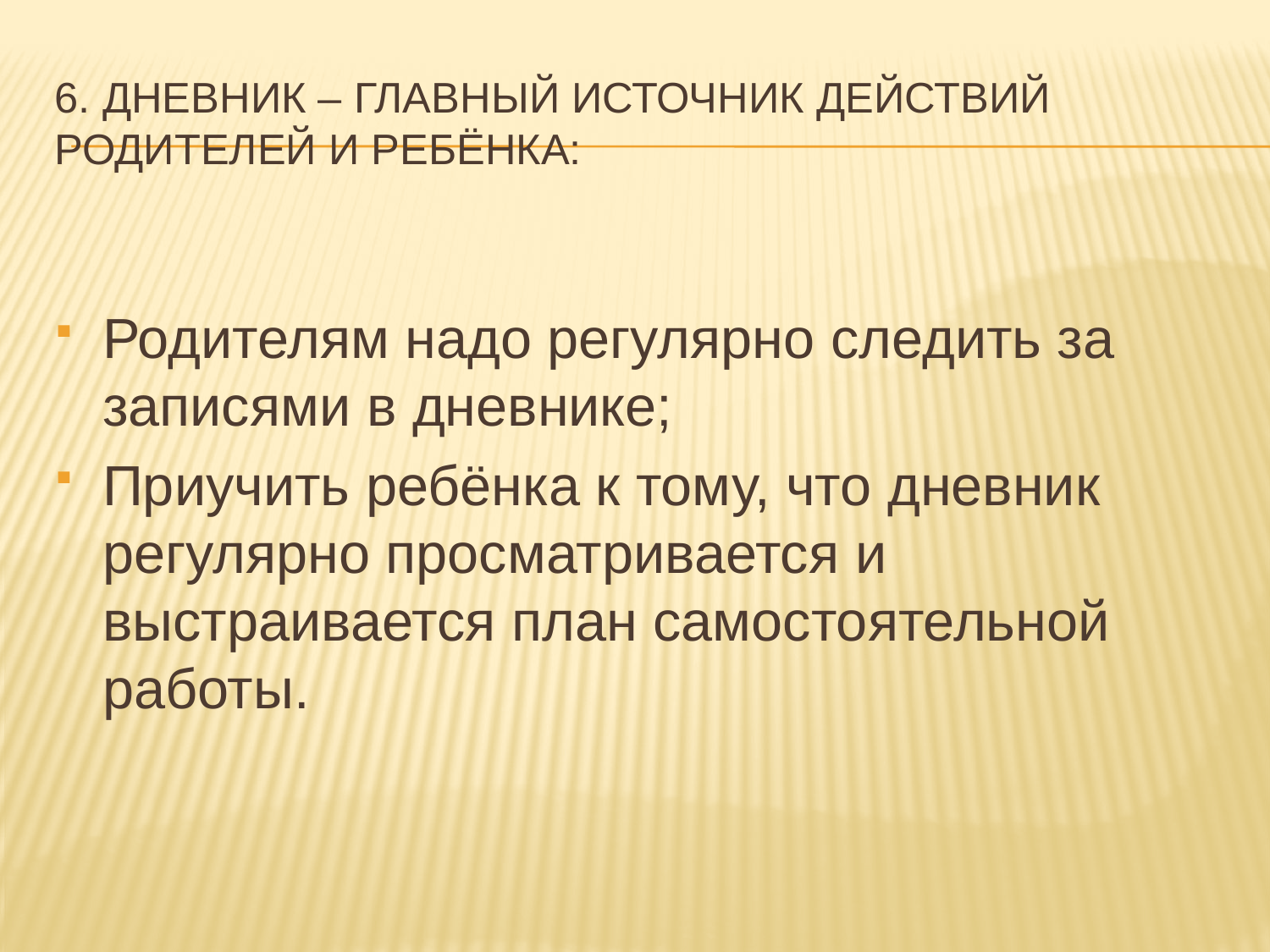

# 6. Дневник – главный источник действий родителей и ребёнка:
Родителям надо регулярно следить за записями в дневнике;
Приучить ребёнка к тому, что дневник регулярно просматривается и выстраивается план самостоятельной работы.